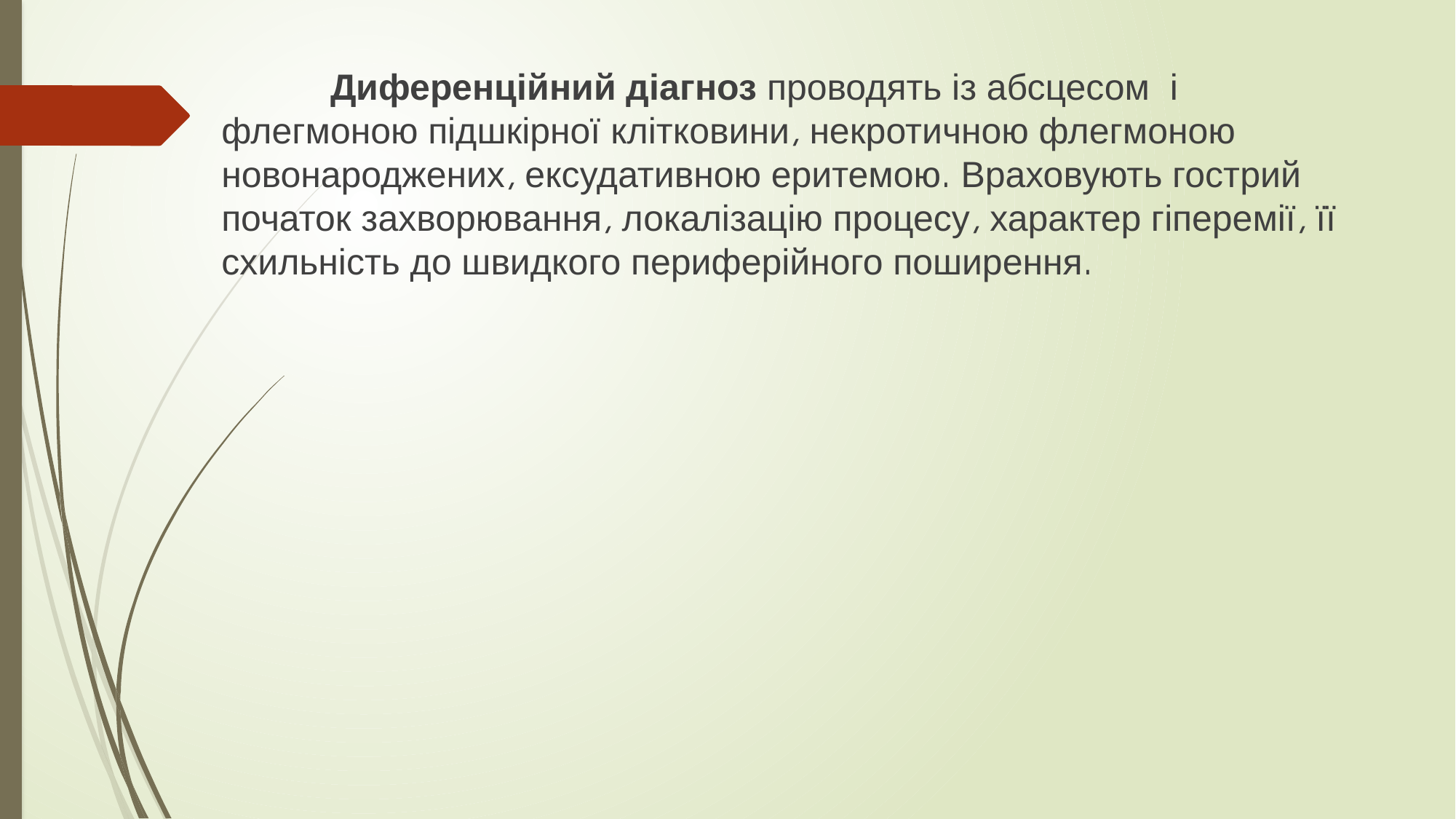

Диференційний діагноз проводять із абсцесом  і флегмоною підшкірної клітковини, некротичною флегмоною новонароджених, ексудативною еритемою. Враховують гострий початок захворювання, локалізацію процесу, характер гіперемії, її схильність до швидкого периферійного поширення.